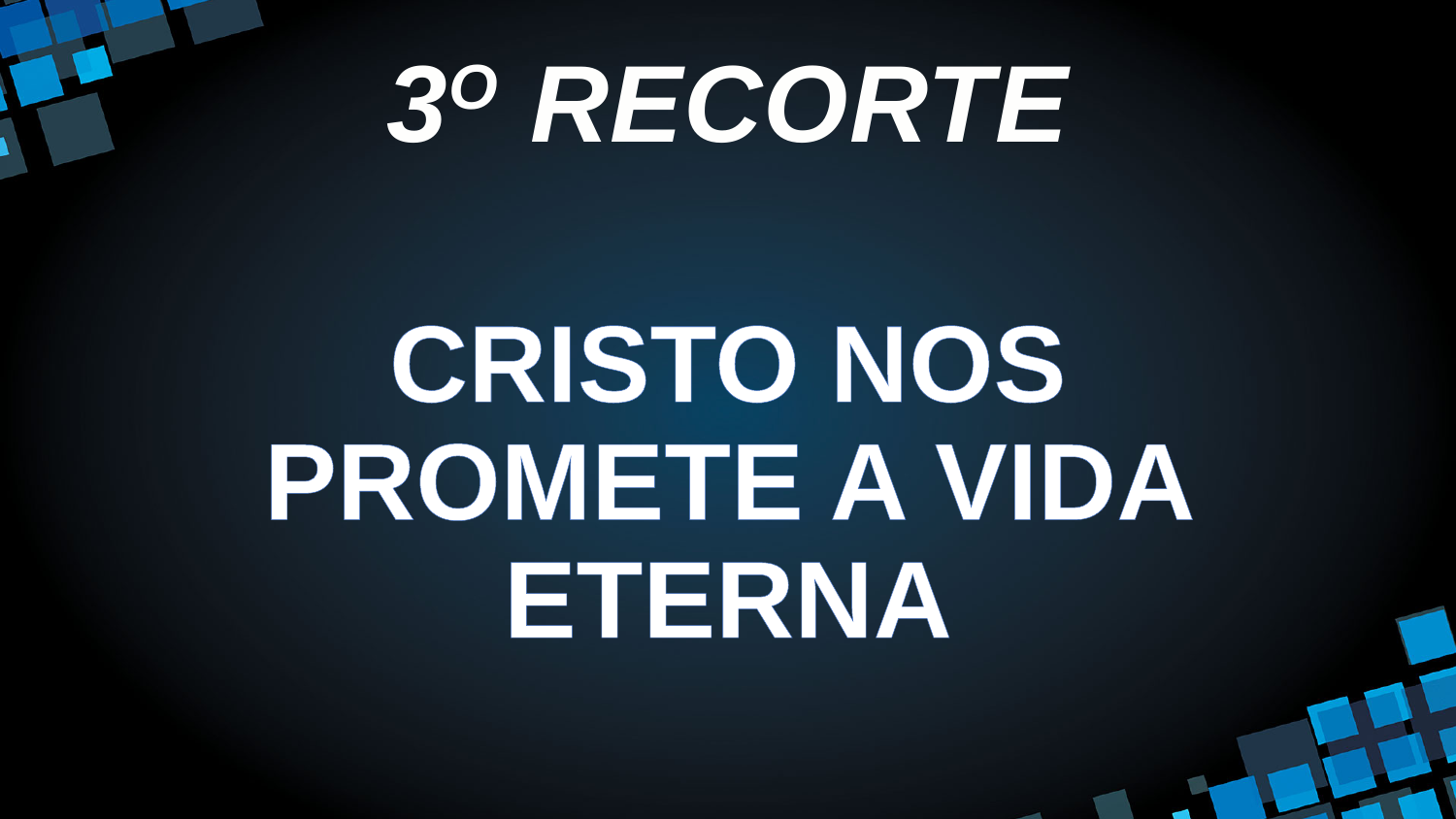

3O RECORTE

CRISTO NOS PROMETE A VIDA ETERNA